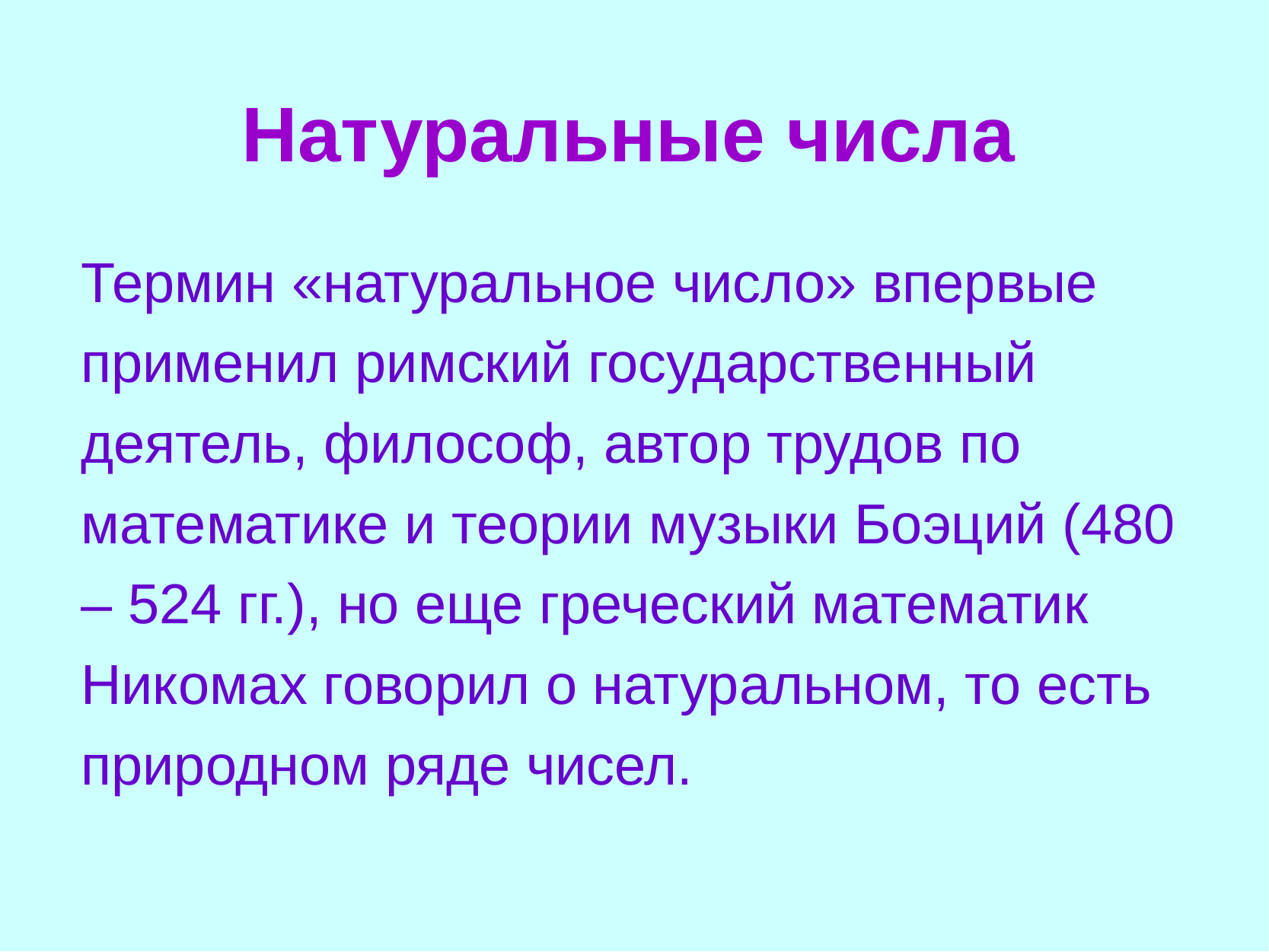

# Натуральные числа
Термин «натуральное число» впервые применил римский государственный деятель, философ, автор трудов по математике и теории музыки Боэций (480 – 524 гг.), но еще греческий математик Никомах говорил о натуральном, то есть природном ряде чисел.